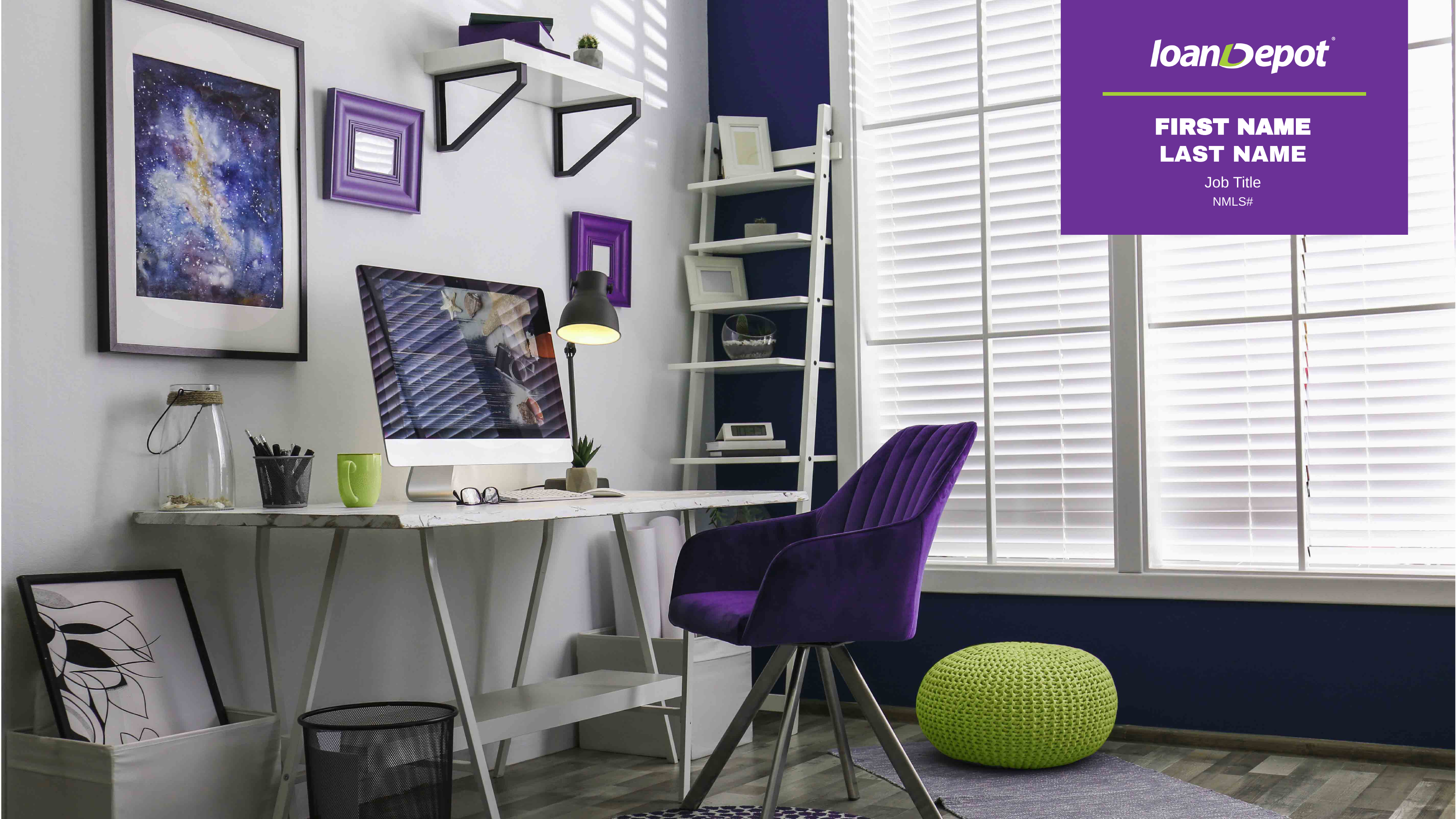

FIRST NAME
LAST NAME
Job Title
NMLS#